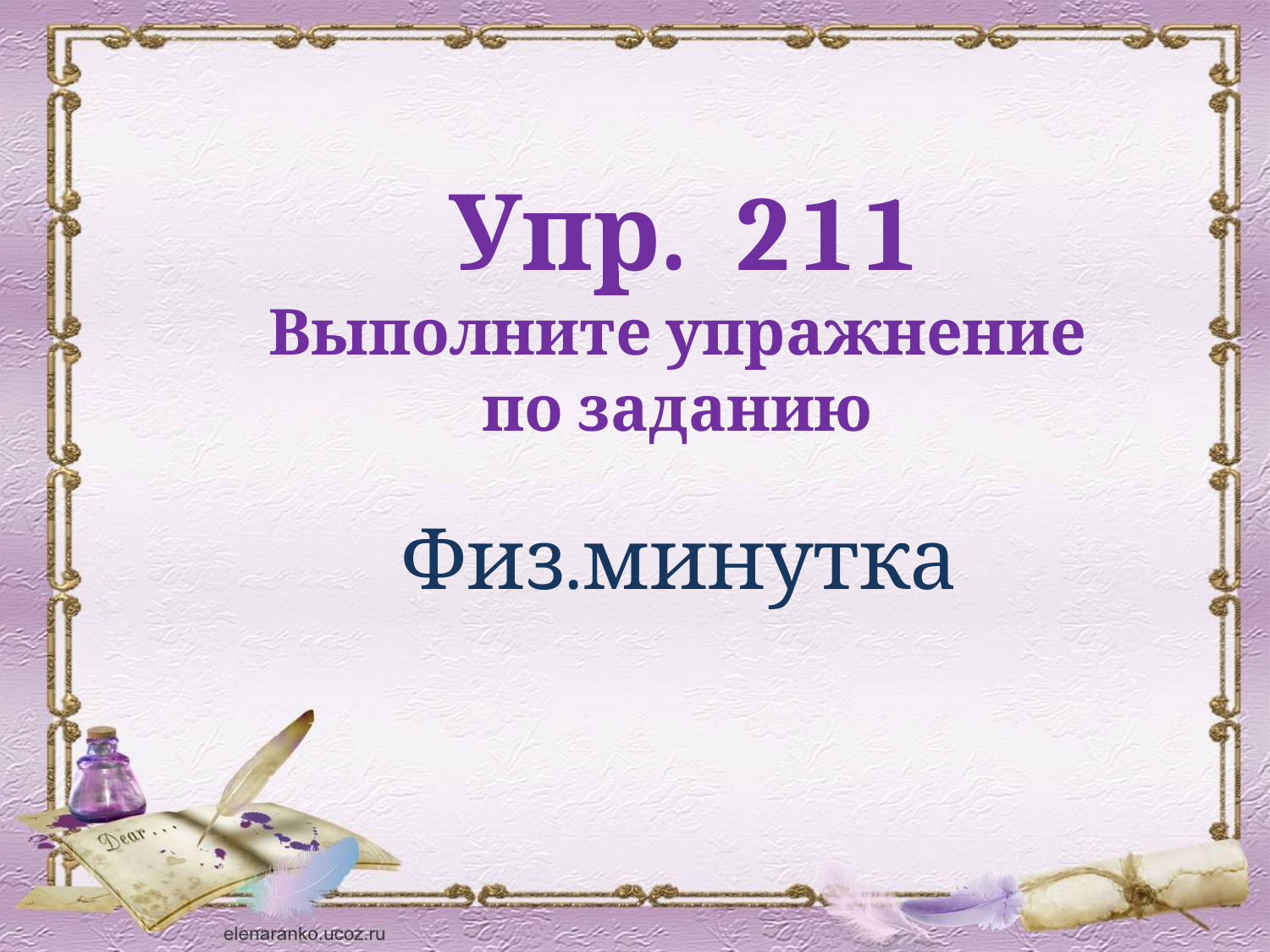

Упр.  211
Выполните упражнение
по заданию

Физ.минутка